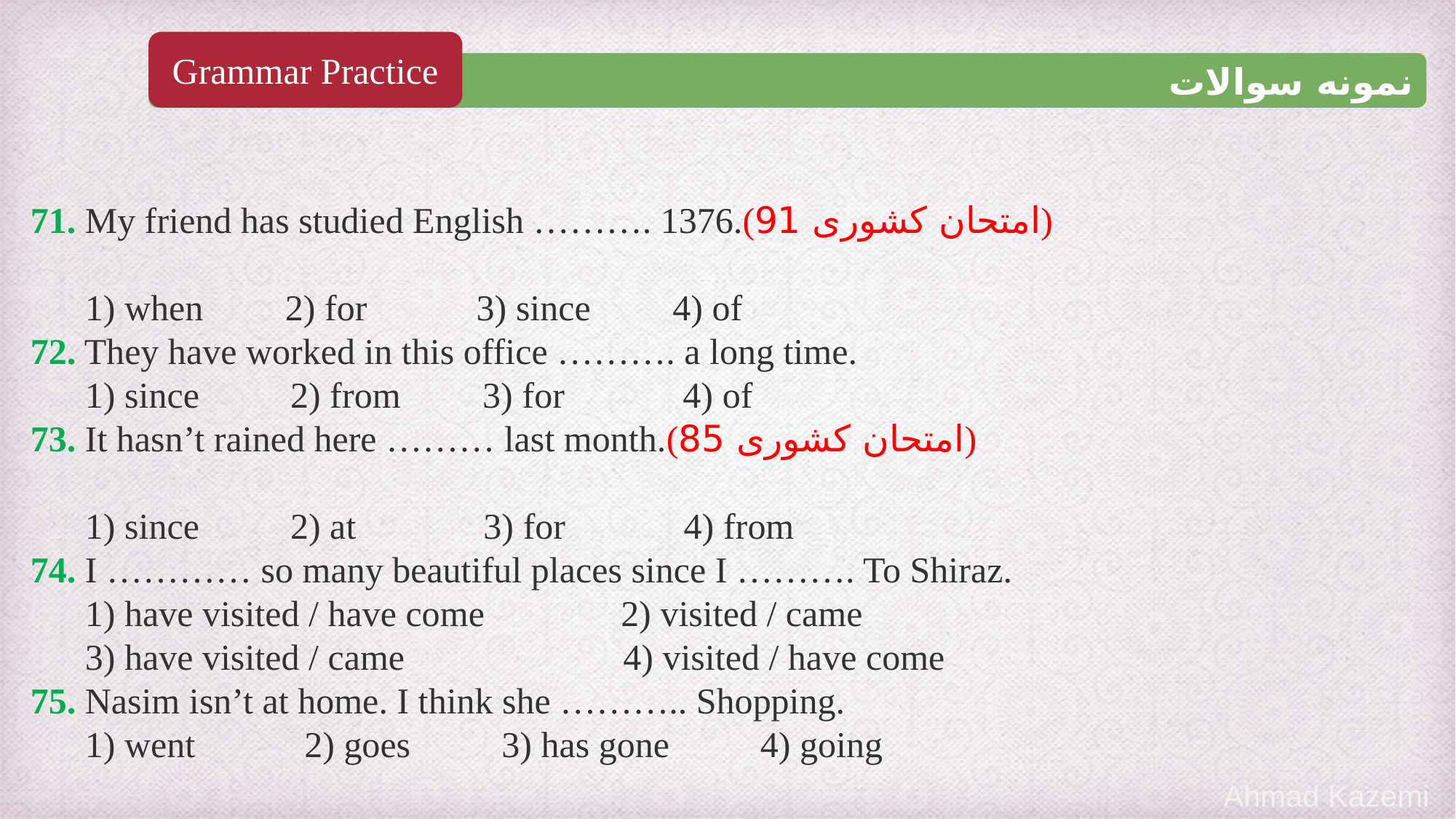

Grammar Practice
نمونه سوالات
71. My friend has studied English ………. 1376.(امتحان کشوری 91)
      1) when         2) for            3) since         4) of
72. They have worked in this office ………. a long time.
      1) since          2) from         3) for             4) of
73. It hasn’t rained here ……… last month.(امتحان کشوری 85)
      1) since          2) at              3) for             4) from
74. I ………… so many beautiful places since I ………. To Shiraz.
      1) have visited / have come               2) visited / came
      3) have visited / came                        4) visited / have come
75. Nasim isn’t at home. I think she ……….. Shopping.
      1) went            2) goes          3) has gone          4) going
Ahmad Kazemi